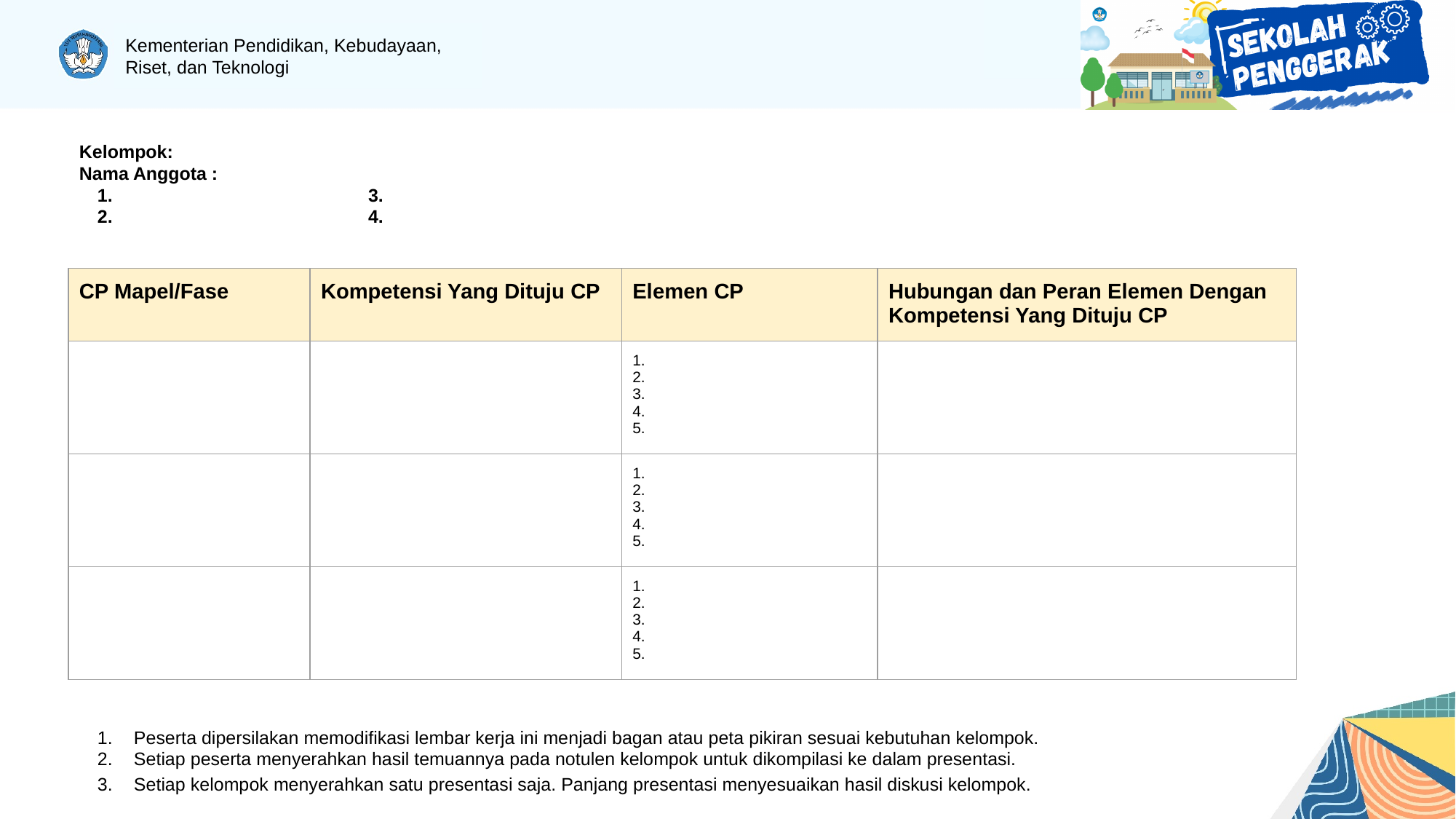

Kelompok:
Nama Anggota :
                                              3.
                                              4.
| CP Mapel/Fase | Kompetensi Yang Dituju CP | Elemen CP | Hubungan dan Peran Elemen Dengan Kompetensi Yang Dituju CP |
| --- | --- | --- | --- |
|  |  | 1. 2. 3. 4. 5. |  |
|  |  | 1. 2. 3. 4. 5. |  |
|  |  | 1. 2. 3. 4. 5. |  |
Peserta dipersilakan memodifikasi lembar kerja ini menjadi bagan atau peta pikiran sesuai kebutuhan kelompok.
Setiap peserta menyerahkan hasil temuannya pada notulen kelompok untuk dikompilasi ke dalam presentasi.
Setiap kelompok menyerahkan satu presentasi saja. Panjang presentasi menyesuaikan hasil diskusi kelompok.